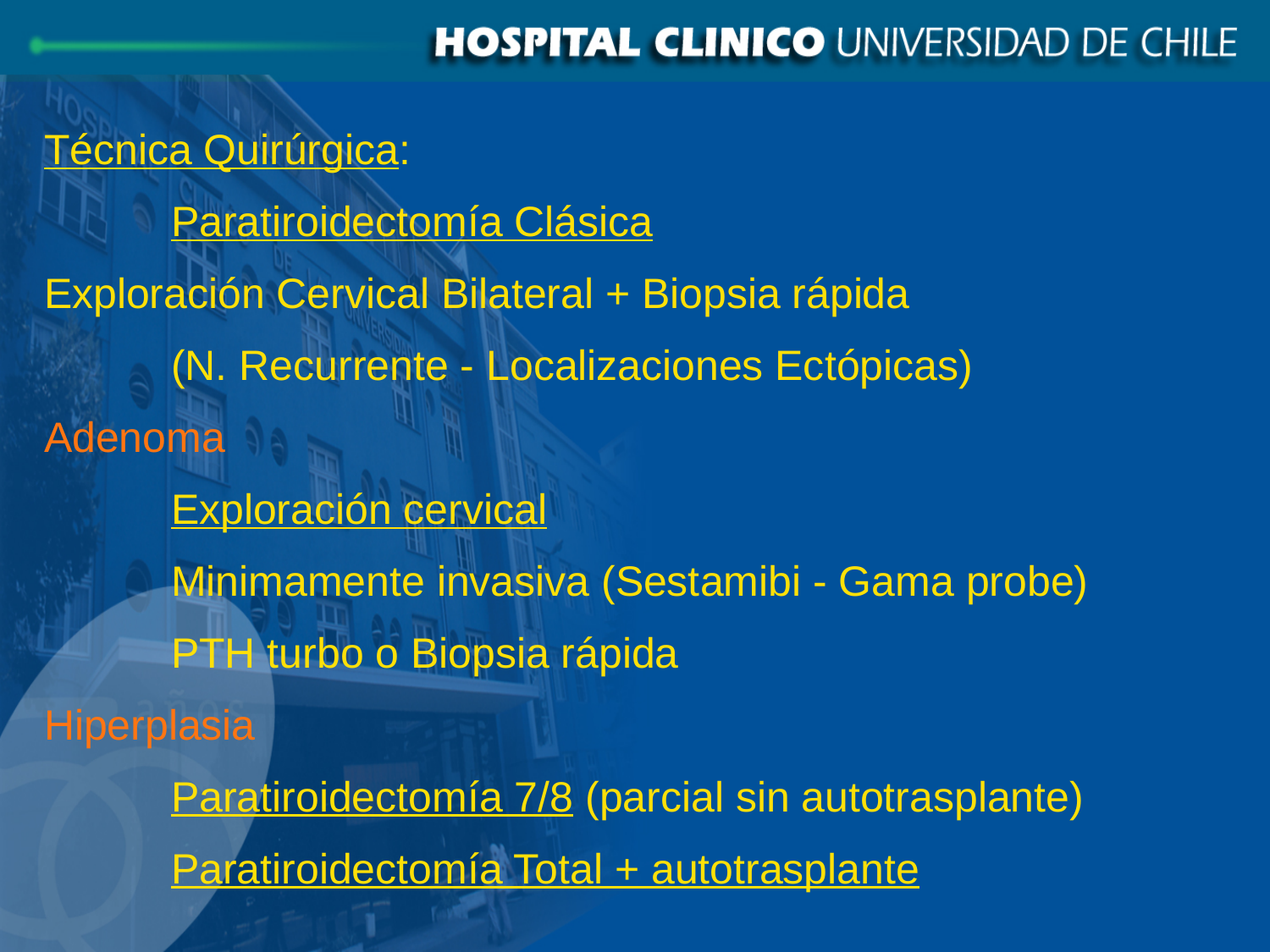

Técnica Quirúrgica:
	Paratiroidectomía Clásica
Exploración Cervical Bilateral + Biopsia rápida
	(N. Recurrente - Localizaciones Ectópicas)
Adenoma
	Exploración cervical
	Minimamente invasiva (Sestamibi - Gama probe)
	PTH turbo o Biopsia rápida
Hiperplasia
	Paratiroidectomía 7/8 (parcial sin autotrasplante)
	Paratiroidectomía Total + autotrasplante